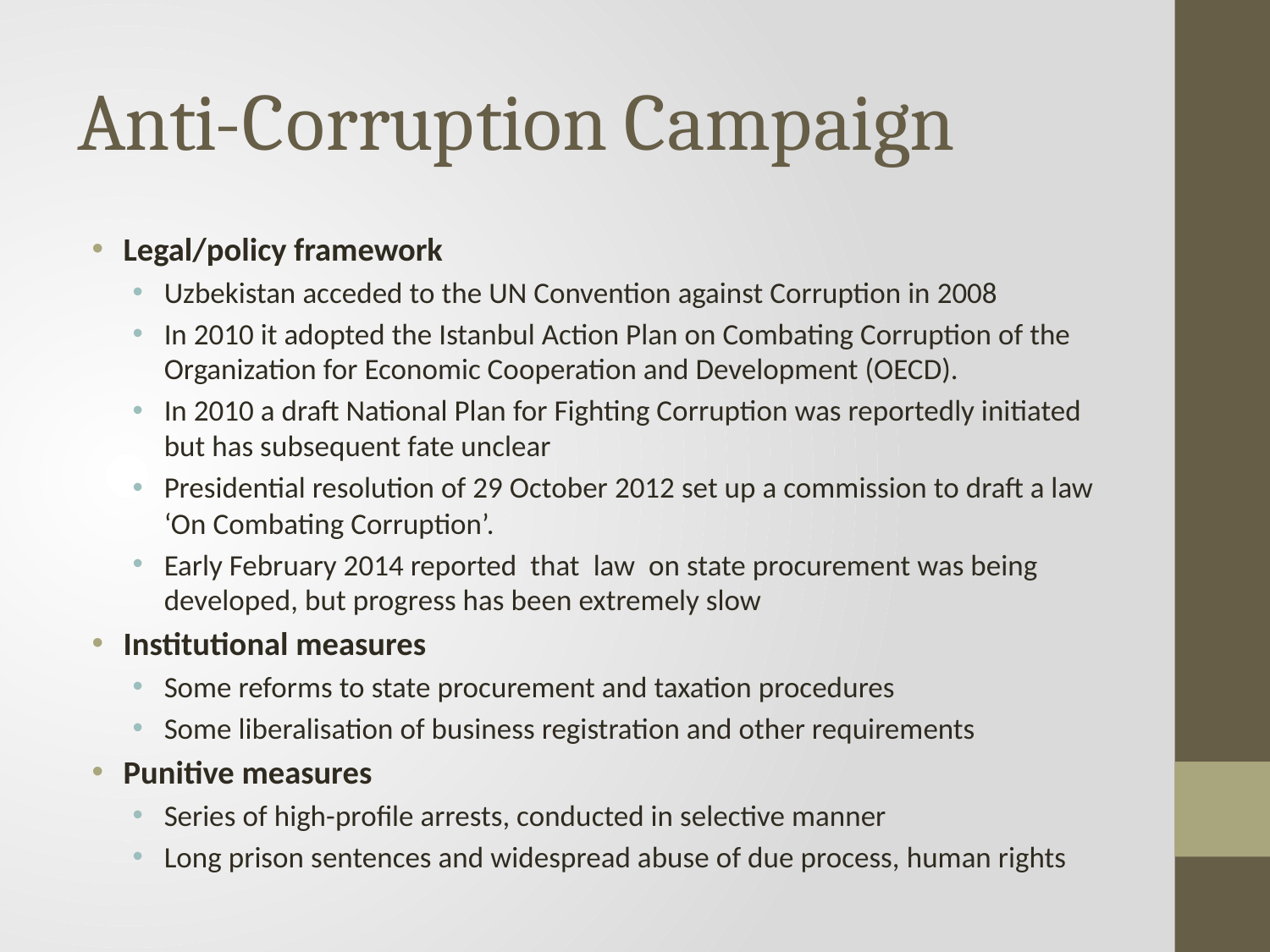

# Anti-Corruption Campaign
Legal/policy framework
Uzbekistan acceded to the UN Convention against Corruption in 2008
In 2010 it adopted the Istanbul Action Plan on Combating Corruption of the Organization for Economic Cooperation and Development (OECD).
In 2010 a draft National Plan for Fighting Corruption was reportedly initiated  but has subsequent fate unclear
Presidential resolution of 29 October 2012 set up a commission to draft a law ‘On Combating Corruption’.
Early February 2014 reported  that  law  on state procurement was being developed, but progress has been extremely slow
Institutional measures
Some reforms to state procurement and taxation procedures
Some liberalisation of business registration and other requirements
Punitive measures
Series of high-profile arrests, conducted in selective manner
Long prison sentences and widespread abuse of due process, human rights